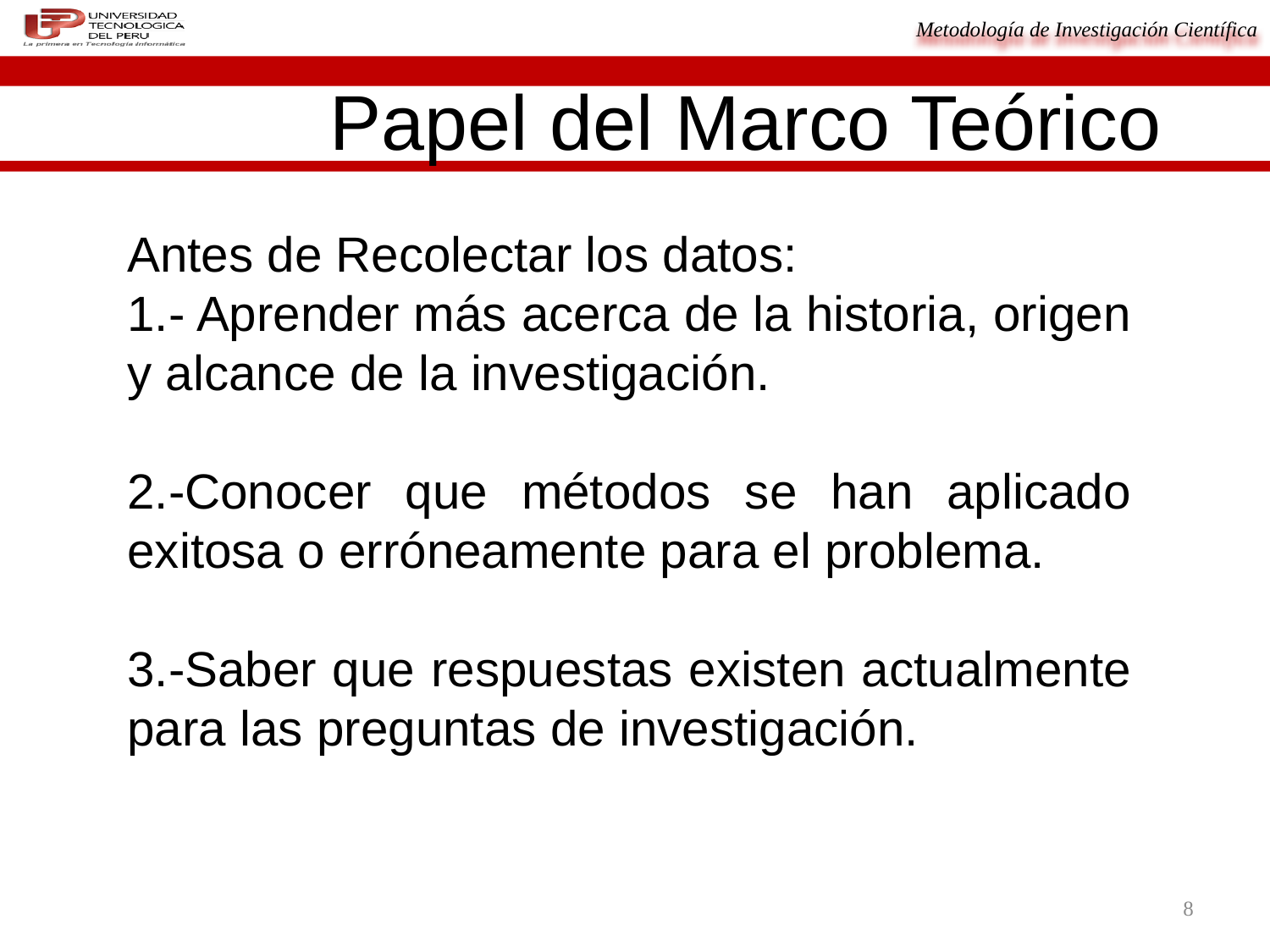

# Papel del Marco Teórico
Antes de Recolectar los datos:
1.- Aprender más acerca de la historia, origen y alcance de la investigación.

2.-Conocer que métodos se han aplicado exitosa o erróneamente para el problema.

3.-Saber que respuestas existen actualmente para las preguntas de investigación.

8